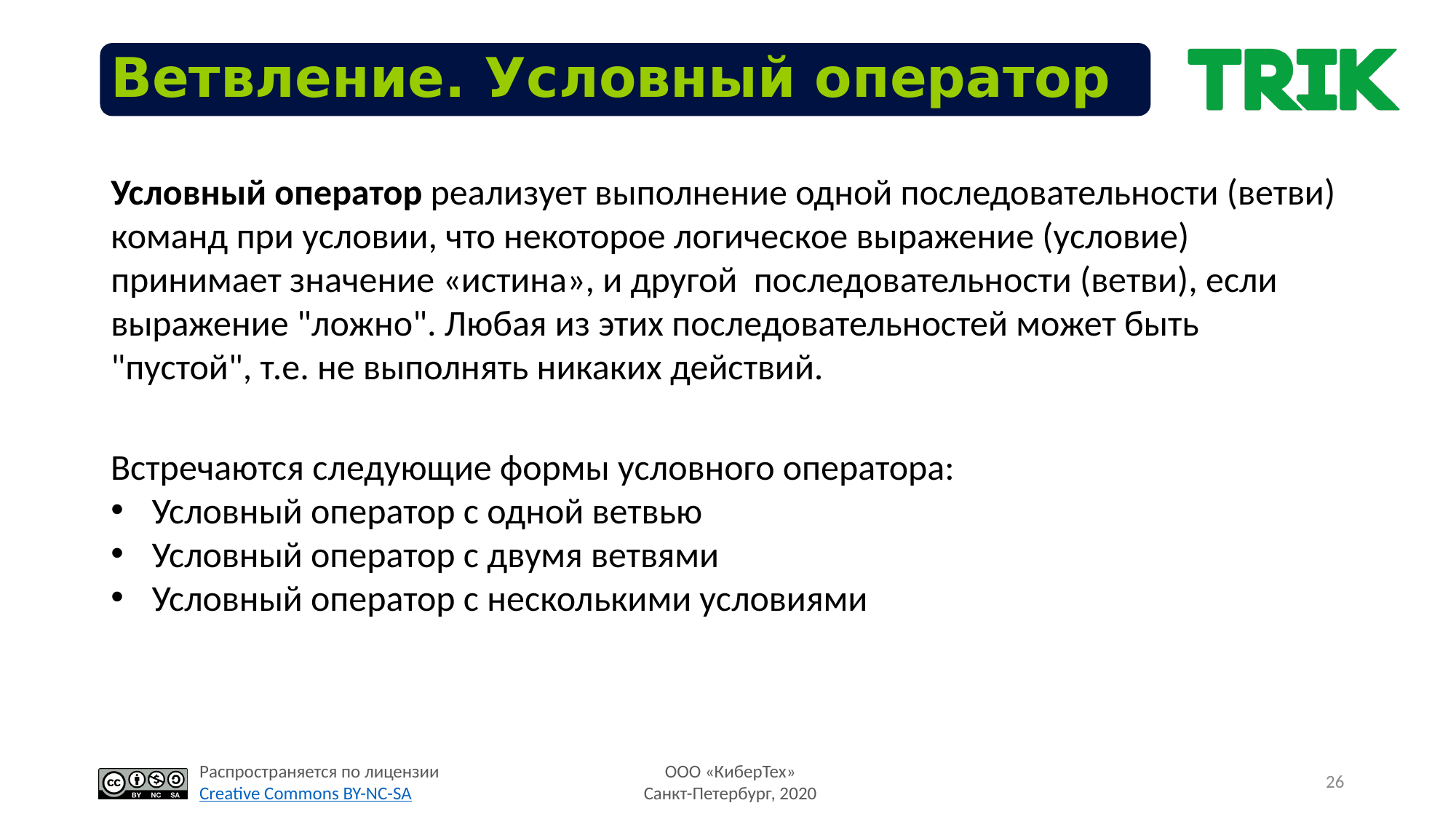

Ветвление. Условный оператор
Условный оператор реализует выполнение одной последовательности (ветви) команд при условии, что некоторое логическое выражение (условие) принимает значение «истина», и другой  последовательности (ветви), если выражение "ложно". Любая из этих последовательностей может быть "пустой", т.е. не выполнять никаких действий.
Встречаются следующие формы условного оператора:
Условный оператор с одной ветвью
Условный оператор с двумя ветвями
Условный оператор с несколькими условиями
26